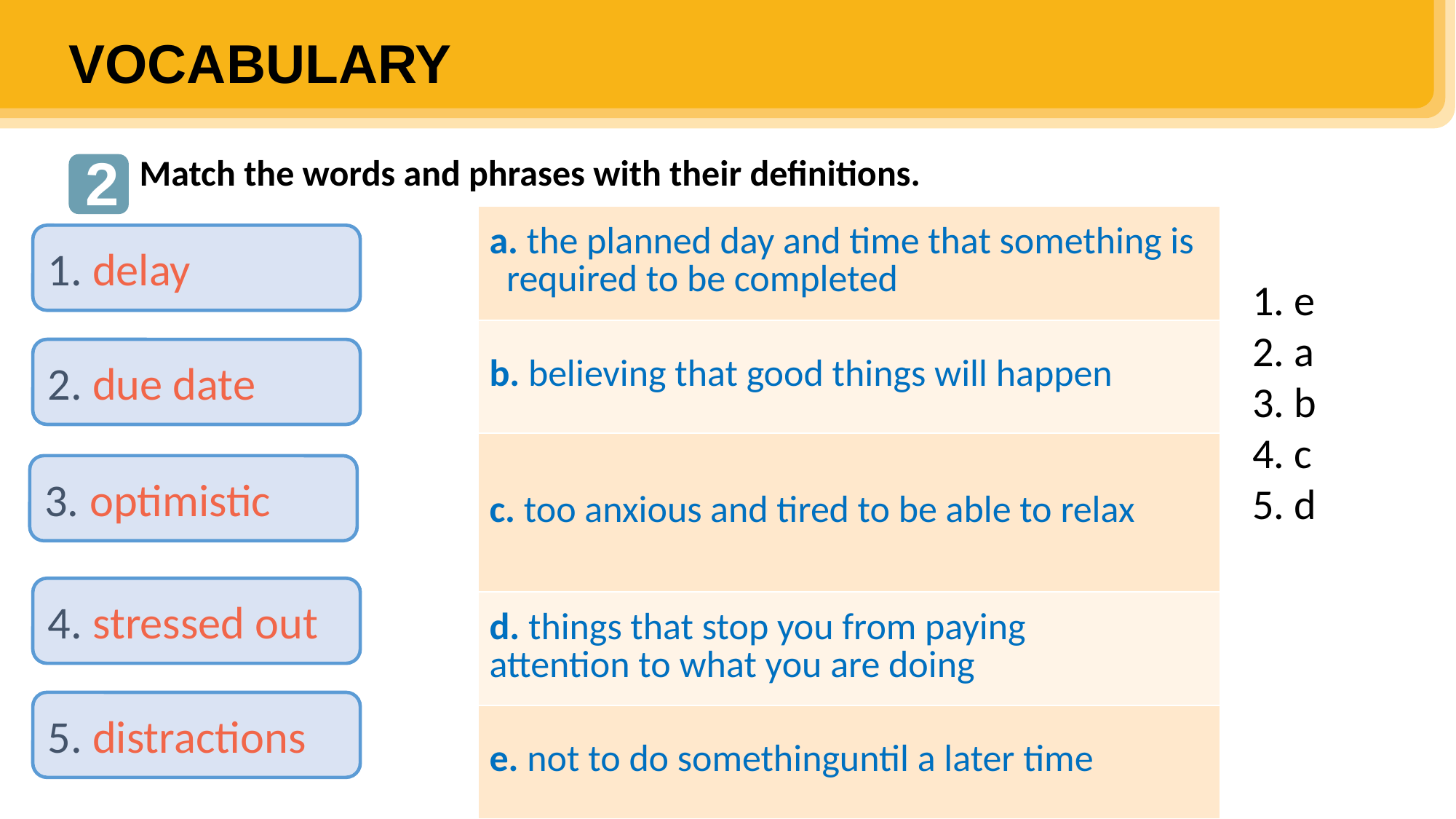

VOCABULARY
2
Match the words and phrases with their definitions.

| a. the planned day and time that something is required to be completed |
| --- |
| b. believing that good things will happen |
| c. too anxious and tired to be able to relax |
| d. things that stop you from paying attention to what you are doing |
| e. not to do somethinguntil a later time |
1. delay
1. e
2. a
3. b
4. c
5. d
2. due date
3. optimistic
4. stressed out
5. distractions